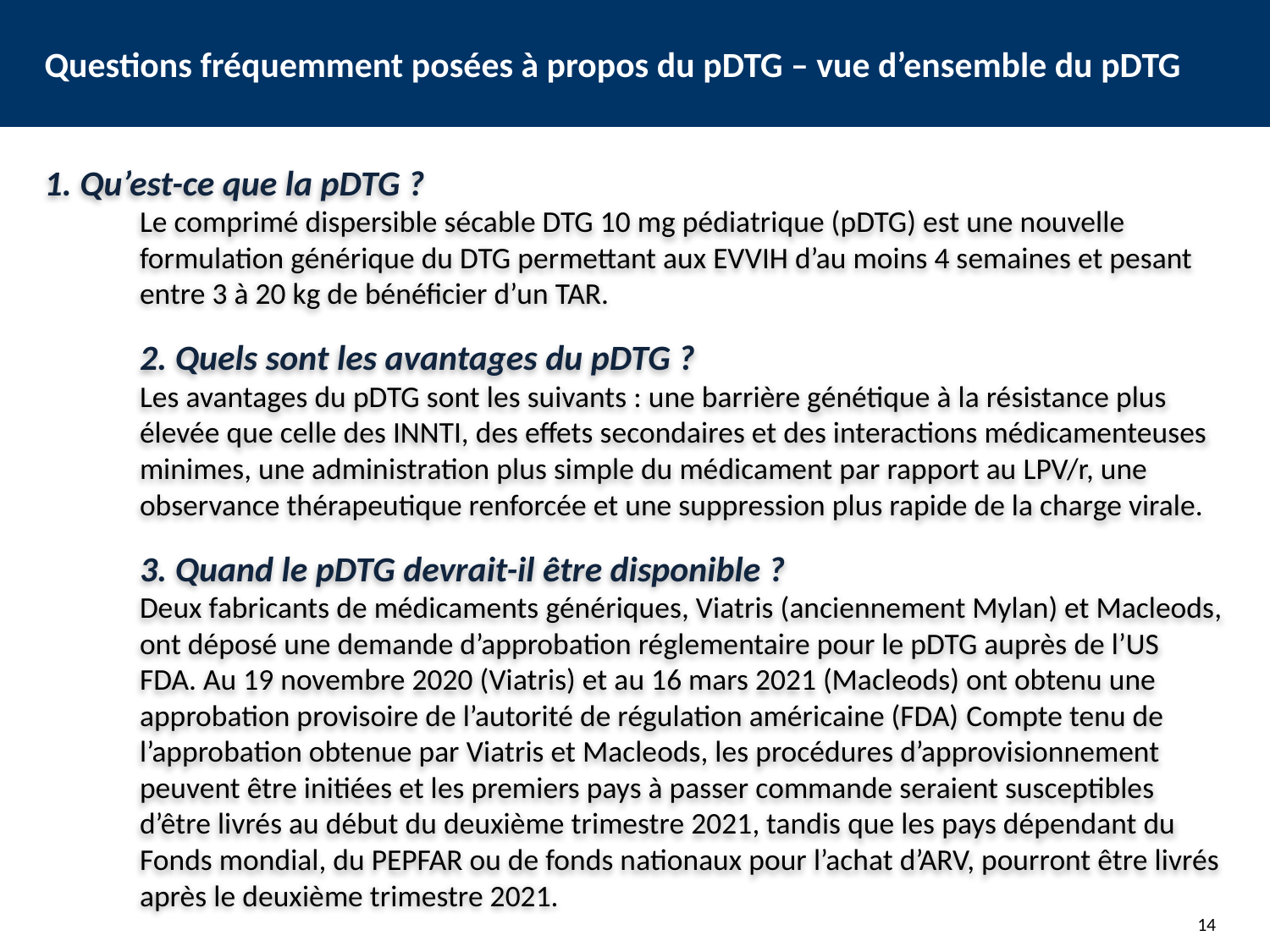

# Questions fréquemment posées à propos du pDTG – vue d’ensemble du pDTG
1. Qu’est-ce que la pDTG ?
Le comprimé dispersible sécable DTG 10 mg pédiatrique (pDTG) est une nouvelle formulation générique du DTG permettant aux EVVIH d’au moins 4 semaines et pesant entre 3 à 20 kg de bénéficier d’un TAR.
2. Quels sont les avantages du pDTG ?
Les avantages du pDTG sont les suivants : une barrière génétique à la résistance plus élevée que celle des INNTI, des effets secondaires et des interactions médicamenteuses minimes, une administration plus simple du médicament par rapport au LPV/r, une observance thérapeutique renforcée et une suppression plus rapide de la charge virale.
3. Quand le pDTG devrait-il être disponible ?
Deux fabricants de médicaments génériques, Viatris (anciennement Mylan) et Macleods, ont déposé une demande d’approbation réglementaire pour le pDTG auprès de l’US FDA. Au 19 novembre 2020 (Viatris) et au 16 mars 2021 (Macleods) ont obtenu une approbation provisoire de l’autorité de régulation américaine (FDA) Compte tenu de l’approbation obtenue par Viatris et Macleods, les procédures d’approvisionnement peuvent être initiées et les premiers pays à passer commande seraient susceptibles d’être livrés au début du deuxième trimestre 2021, tandis que les pays dépendant du Fonds mondial, du PEPFAR ou de fonds nationaux pour l’achat d’ARV, pourront être livrés après le deuxième trimestre 2021.